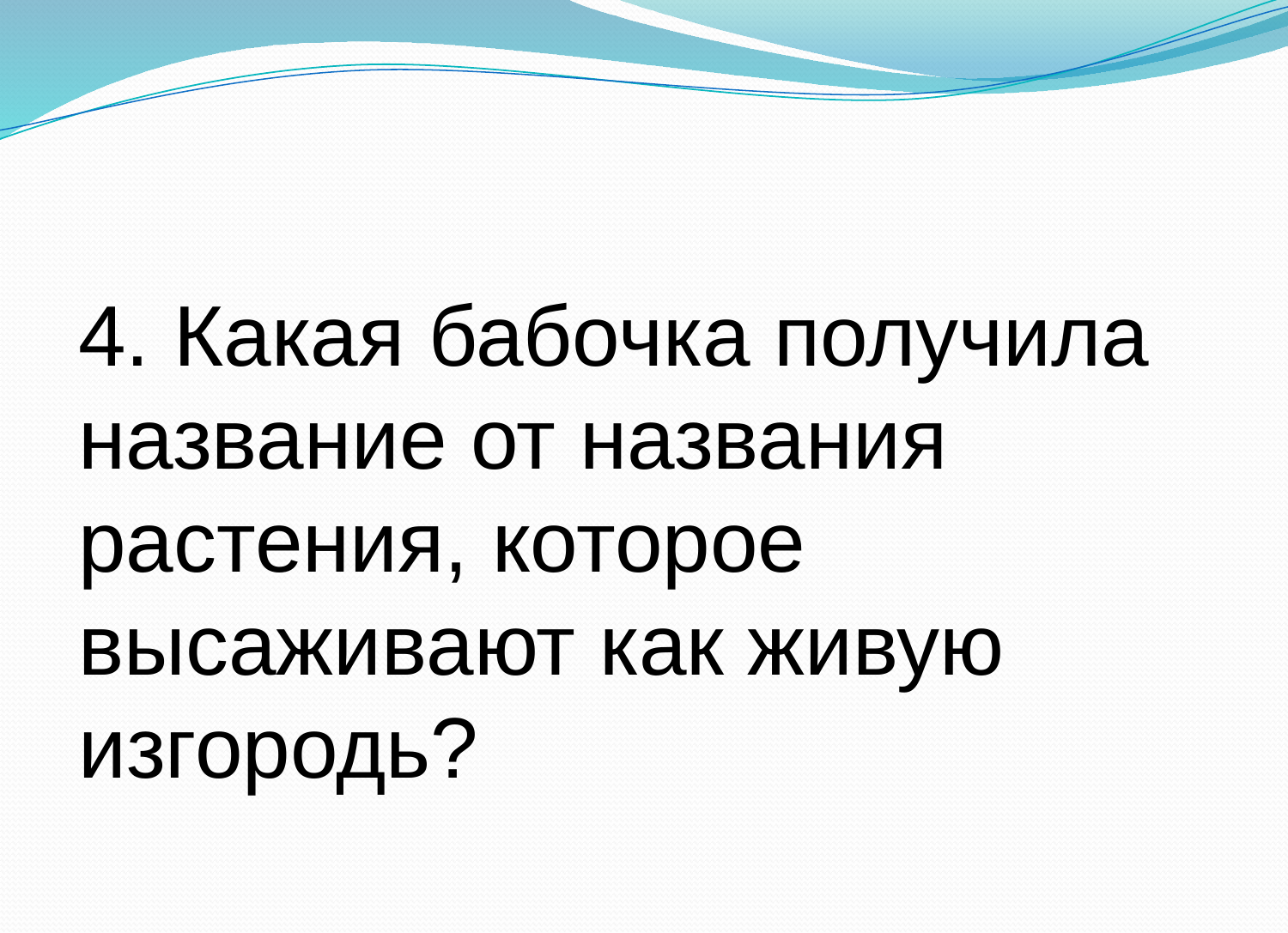

#
4. Какая бабочка получила название от названия растения, которое высаживают как живую изгородь?